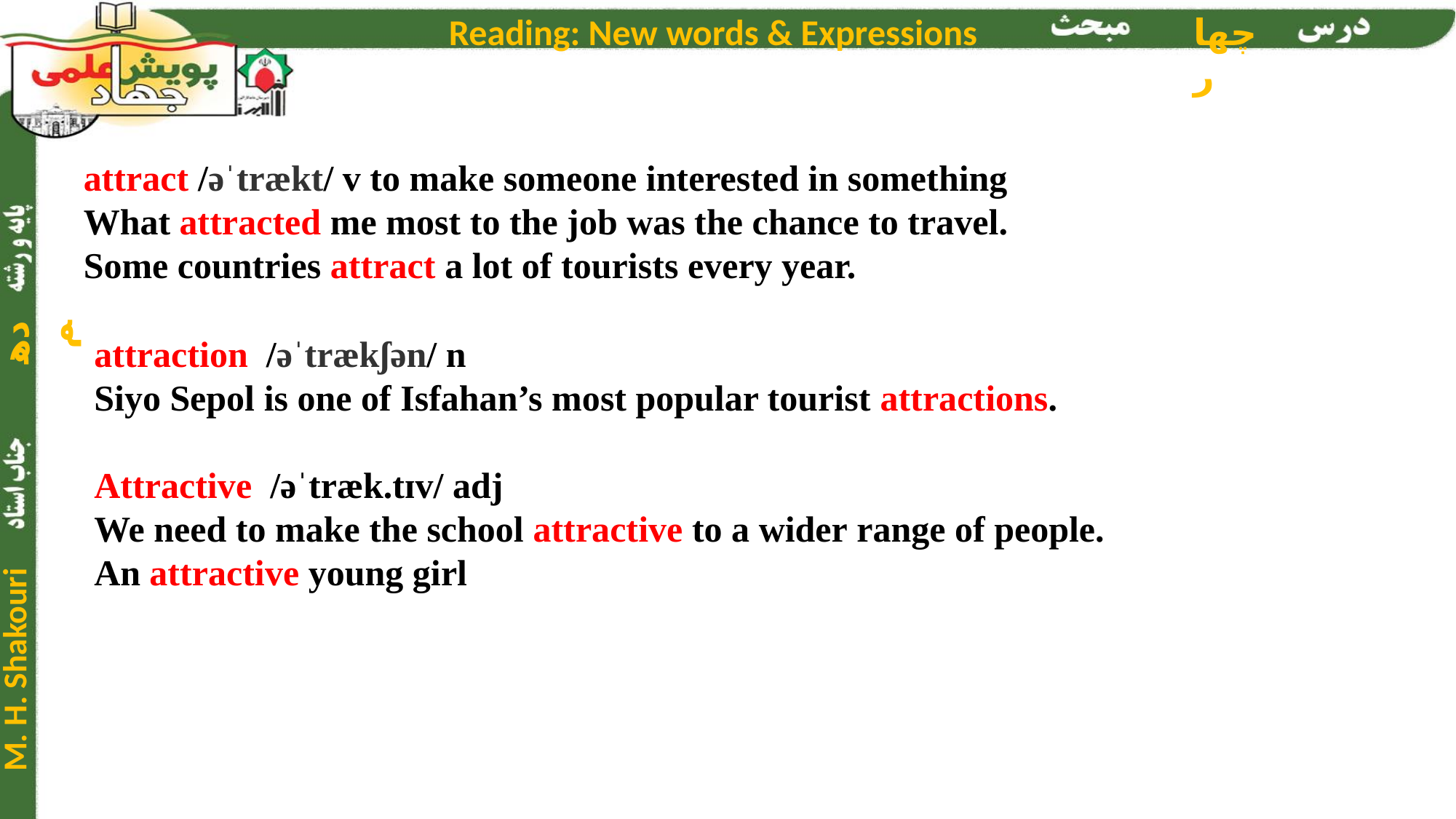

attract /əˈtrækt/ v to make someone interested in something
What attracted me most to the job was the chance to travel.
Some countries attract a lot of tourists every year.

attraction  /əˈtrækʃən/ n
Siyo Sepol is one of Isfahan’s most popular tourist attractions.

Attractive  /əˈtræk.tɪv/ adj
We need to make the school attractive to a wider range of people.
An attractive young girl